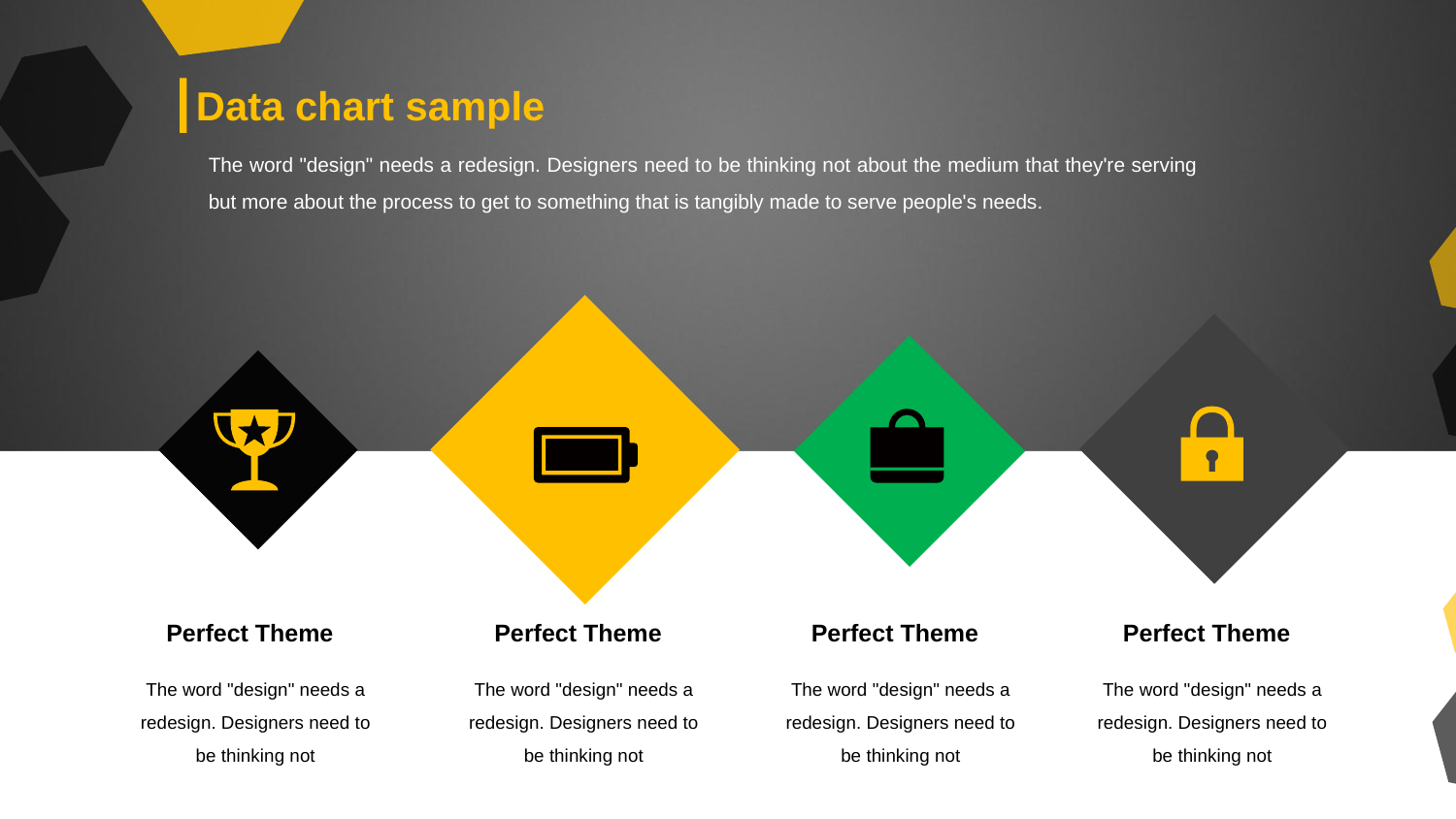

Data chart sample

The word "design" needs a redesign. Designers need to be thinking not about the medium that they're serving but more about the process to get to something that is tangibly made to serve people's needs.

Perfect Theme
Perfect Theme
Perfect Theme
Perfect Theme
The word "design" needs a redesign. Designers need to be thinking not
The word "design" needs a redesign. Designers need to be thinking not
The word "design" needs a redesign. Designers need to be thinking not
The word "design" needs a redesign. Designers need to be thinking not